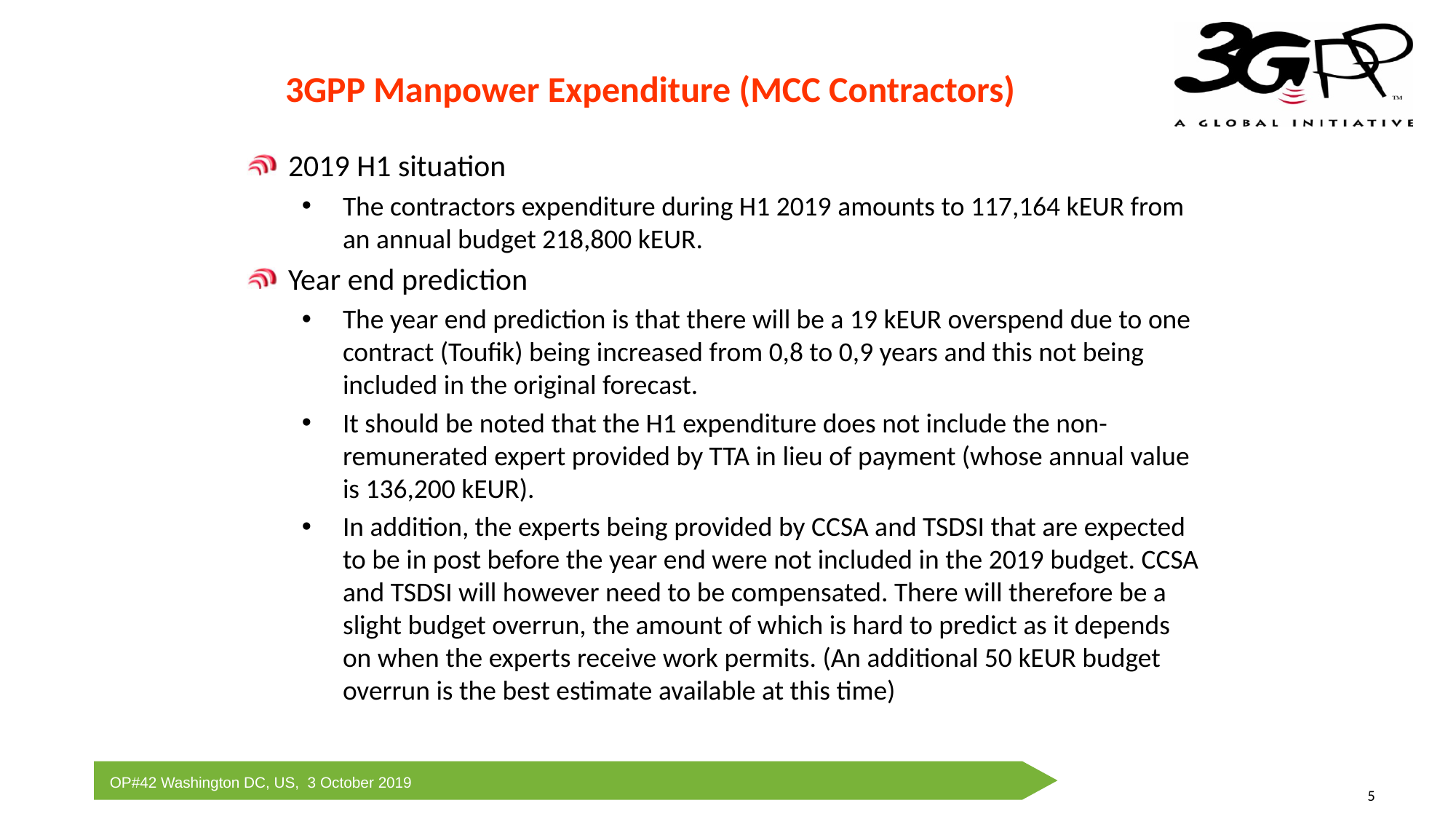

3GPP Manpower Expenditure (MCC Contractors)

2019 H1 situation
The contractors expenditure during H1 2019 amounts to 117,164 kEUR from an annual budget 218,800 kEUR.
Year end prediction
The year end prediction is that there will be a 19 kEUR overspend due to one contract (Toufik) being increased from 0,8 to 0,9 years and this not being included in the original forecast.
It should be noted that the H1 expenditure does not include the non-remunerated expert provided by TTA in lieu of payment (whose annual value is 136,200 kEUR).
In addition, the experts being provided by CCSA and TSDSI that are expected to be in post before the year end were not included in the 2019 budget. CCSA and TSDSI will however need to be compensated. There will therefore be a slight budget overrun, the amount of which is hard to predict as it depends on when the experts receive work permits. (An additional 50 kEUR budget overrun is the best estimate available at this time)